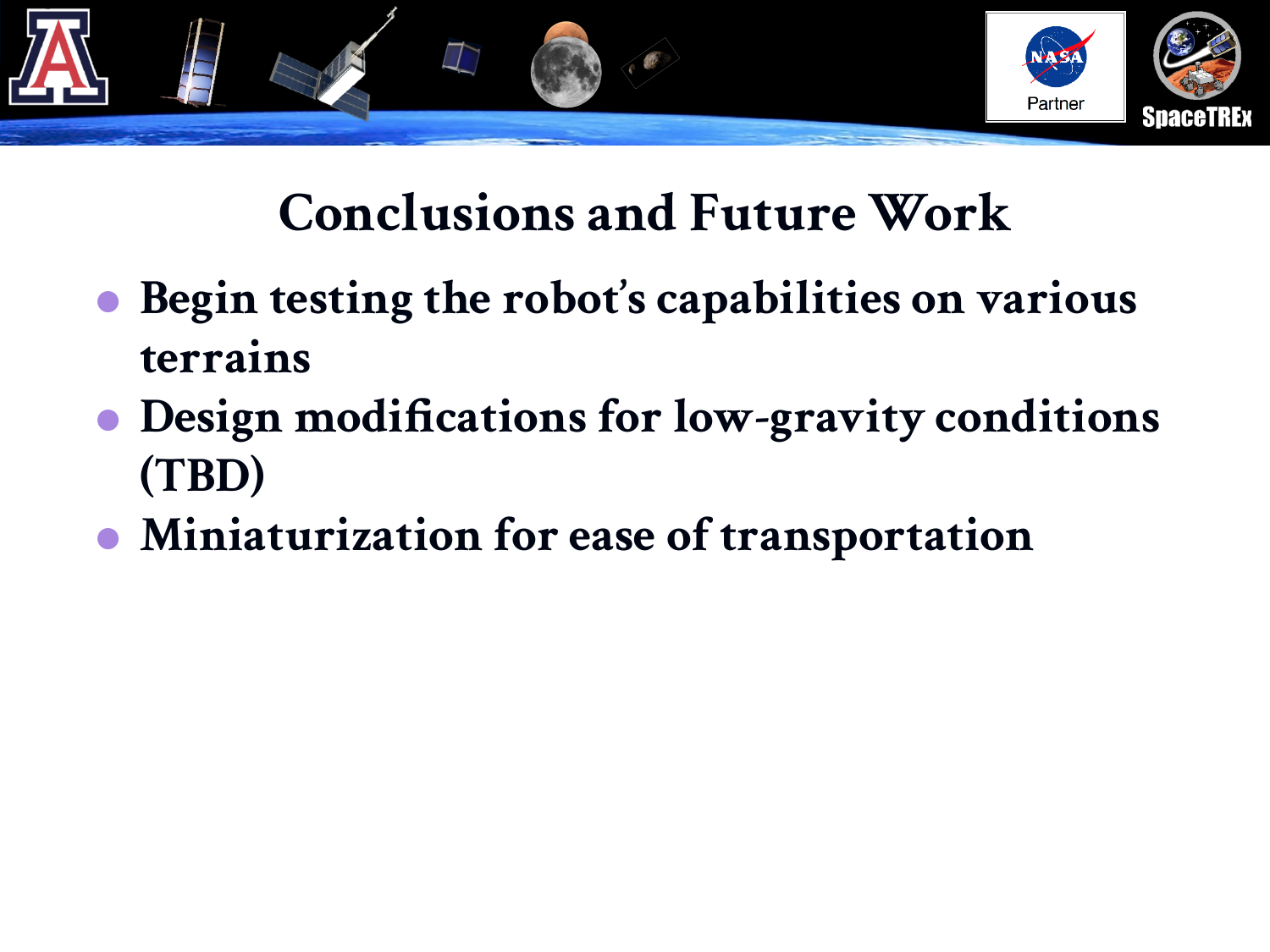

# Conclusions and Future Work
Begin testing the robot’s capabilities on various terrains
Design modifications for low-gravity conditions (TBD)
Miniaturization for ease of transportation